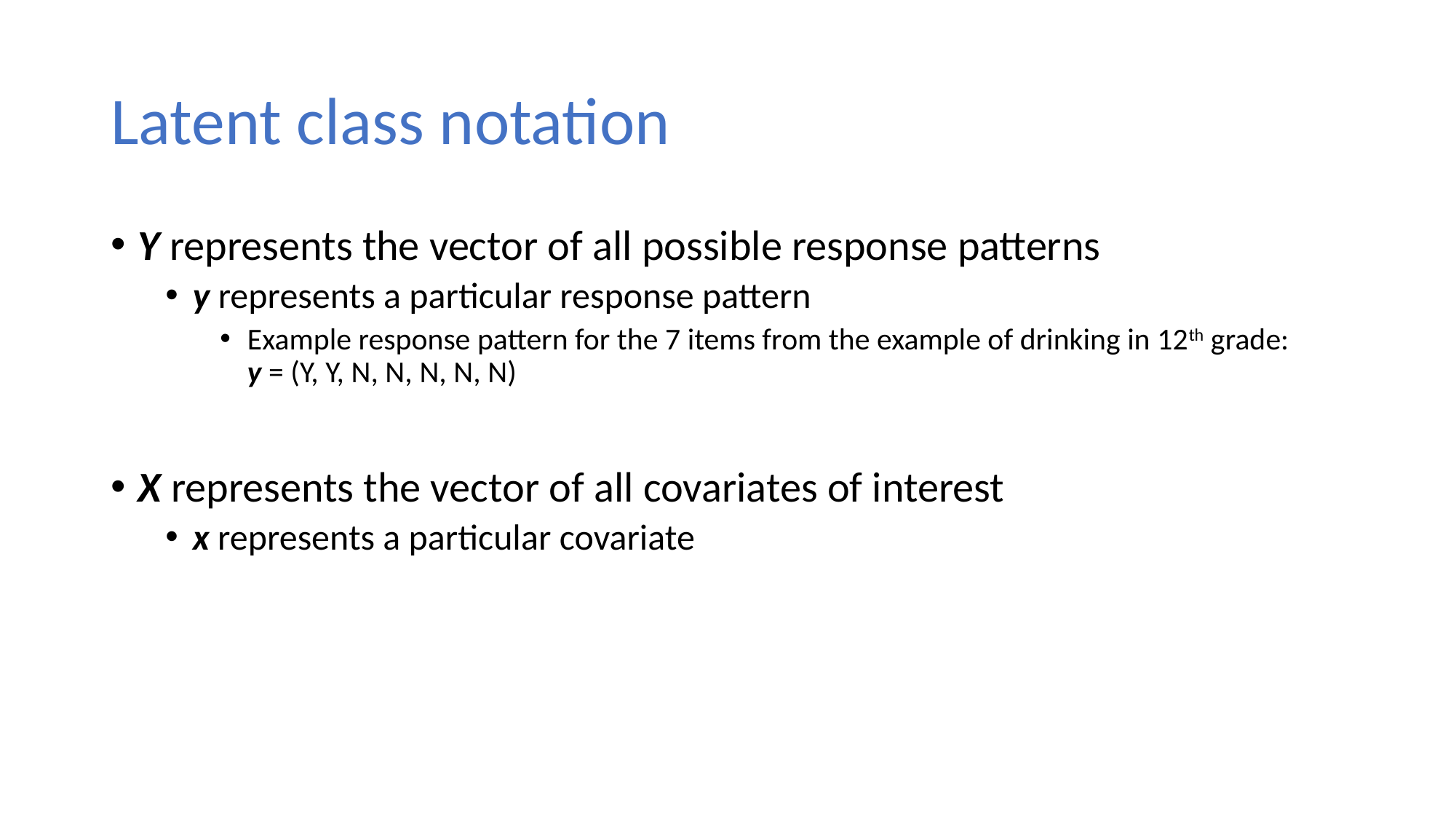

# Latent class notation
Y represents the vector of all possible response patterns
y represents a particular response pattern
Example response pattern for the 7 items from the example of drinking in 12th grade:
y = (Y, Y, N, N, N, N, N)

X represents the vector of all covariates of interest
x represents a particular covariate